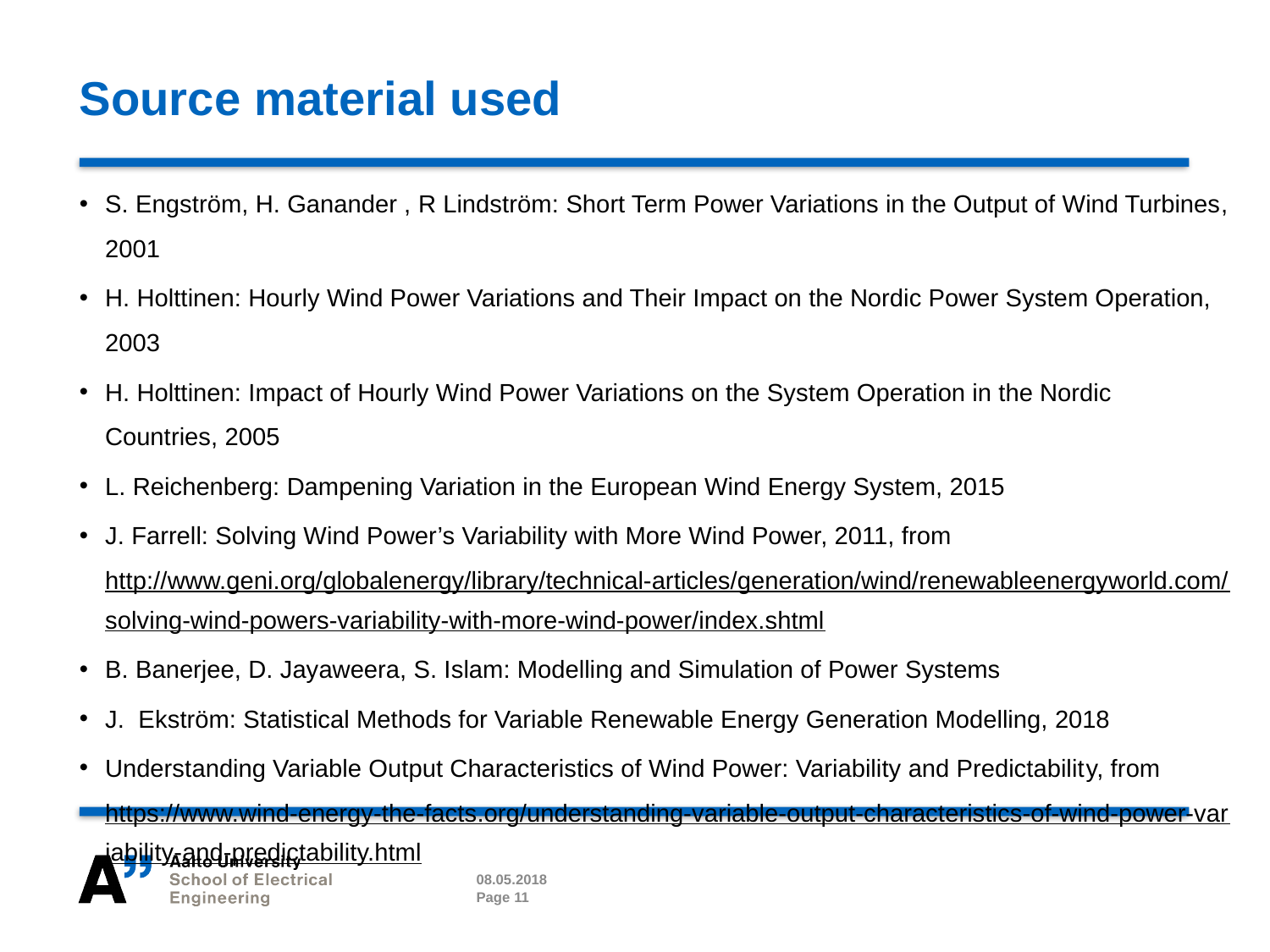

# Source material used
S. Engström, H. Ganander , R Lindström: Short Term Power Variations in the Output of Wind Turbines, 2001
H. Holttinen: Hourly Wind Power Variations and Their Impact on the Nordic Power System Operation, 2003
H. Holttinen: Impact of Hourly Wind Power Variations on the System Operation in the Nordic Countries, 2005
L. Reichenberg: Dampening Variation in the European Wind Energy System, 2015
J. Farrell: Solving Wind Power’s Variability with More Wind Power, 2011, from http://www.geni.org/globalenergy/library/technical-articles/generation/wind/renewableenergyworld.com/solving-wind-powers-variability-with-more-wind-power/index.shtml
B. Banerjee, D. Jayaweera, S. Islam: Modelling and Simulation of Power Systems
J.  Ekström: Statistical Methods for Variable Renewable Energy Generation Modelling, 2018
Understanding Variable Output Characteristics of Wind Power: Variability and Predictability, from https://www.wind-energy-the-facts.org/understanding-variable-output-characteristics-of-wind-power-variability-and-predictability.html

08.05.2018
Page 11